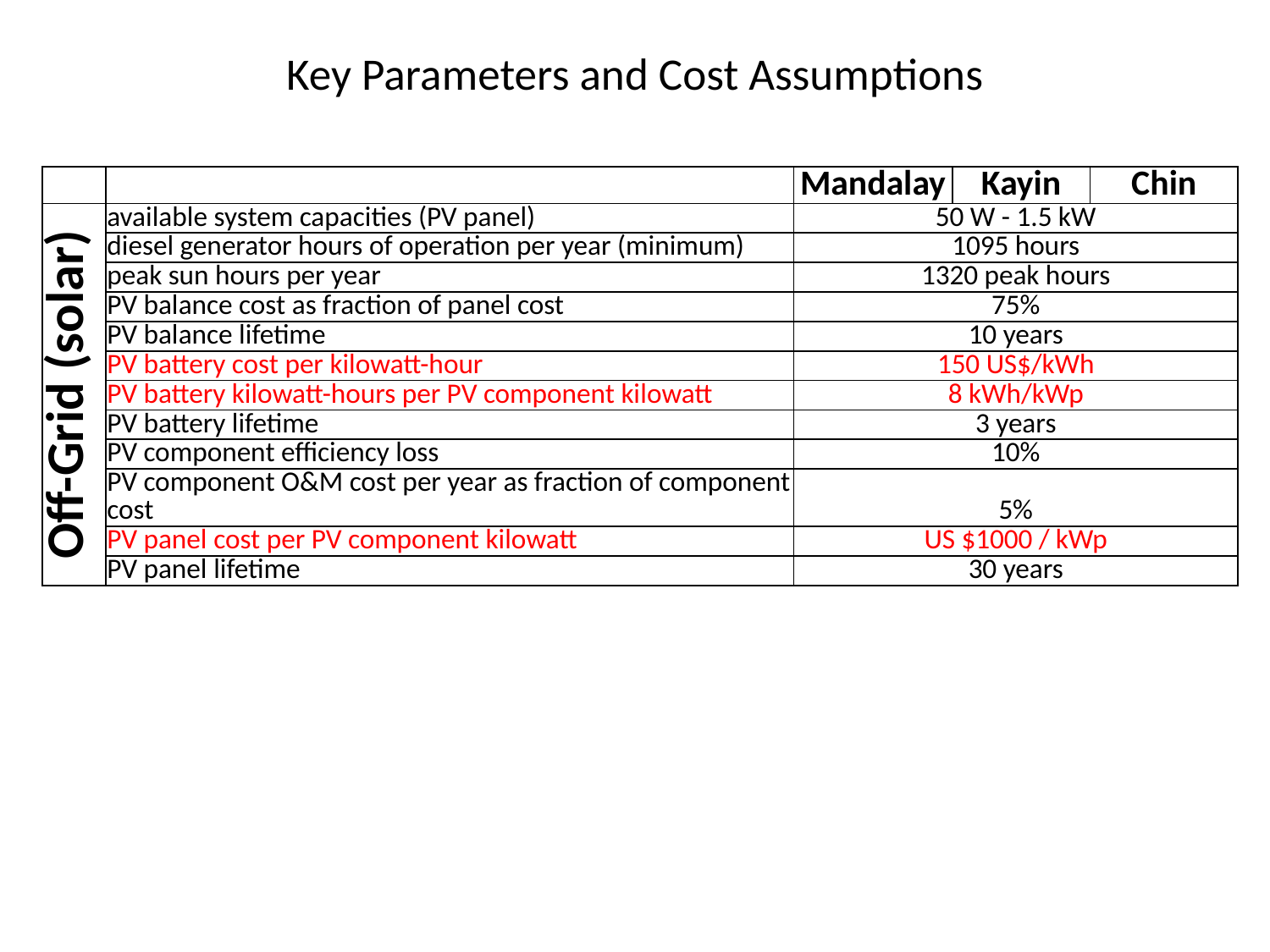

# Key Parameters and Cost Assumptions
|  |  | Mandalay | Kayin | Chin |
| --- | --- | --- | --- | --- |
| Off-Grid (solar) | available system capacities (PV panel) | 50 W - 1.5 kW |  |  |
|  | diesel generator hours of operation per year (minimum) | 1095 hours |  |  |
|  | peak sun hours per year | 1320 peak hours |  |  |
|  | PV balance cost as fraction of panel cost | 75% |  |  |
|  | PV balance lifetime | 10 years |  |  |
|  | PV battery cost per kilowatt-hour | 150 US$/kWh |  |  |
|  | PV battery kilowatt-hours per PV component kilowatt | 8 kWh/kWp |  |  |
|  | PV battery lifetime | 3 years |  |  |
|  | PV component efficiency loss | 10% |  |  |
|  | PV component O&M cost per year as fraction of component cost | 5% |  |  |
|  | PV panel cost per PV component kilowatt | US $1000 / kWp |  |  |
|  | PV panel lifetime | 30 years |  |  |